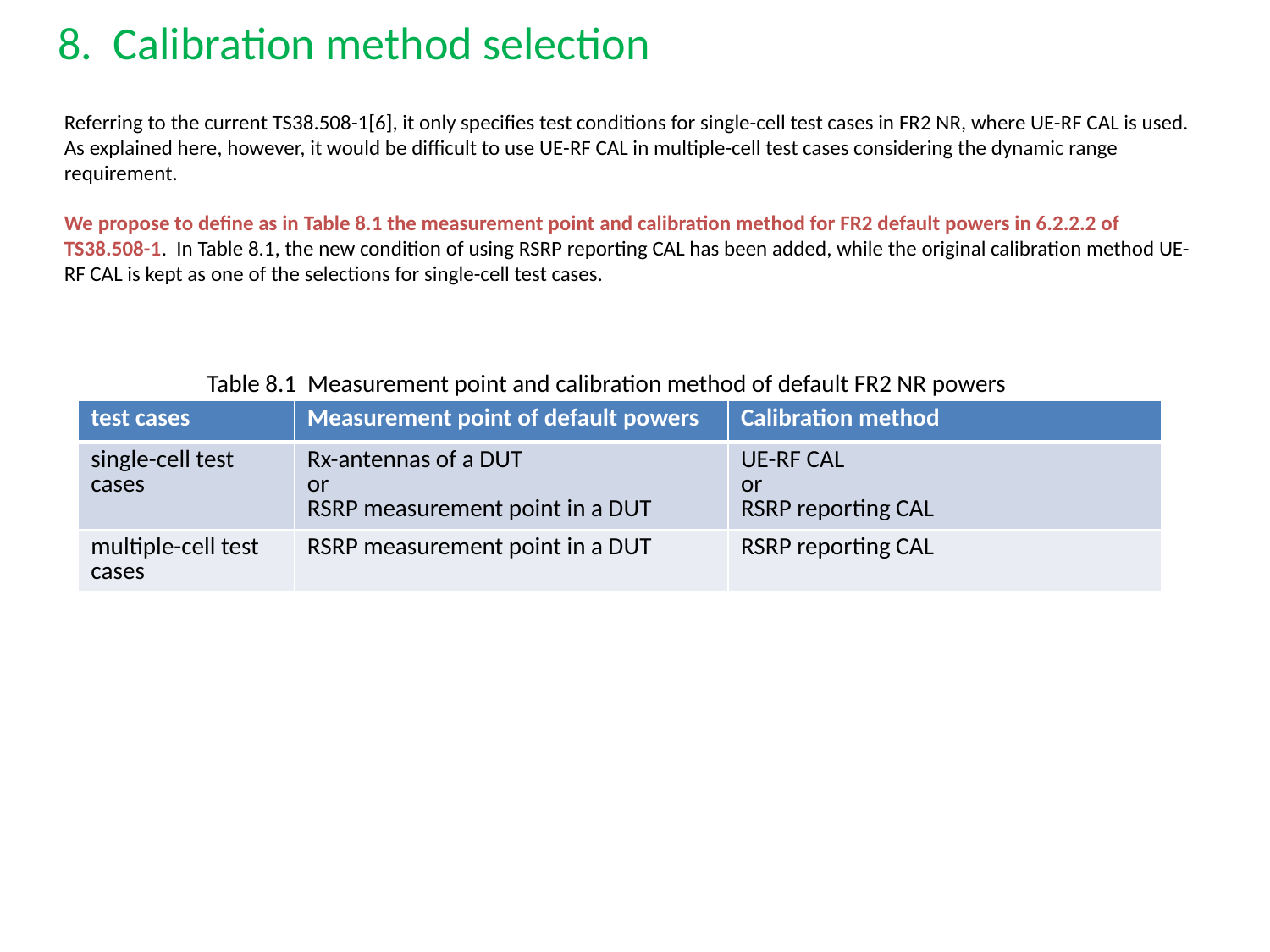

# 8.  Calibration method selection
Referring to the current TS38.508-1[6], it only specifies test conditions for single-cell test cases in FR2 NR, where UE-RF CAL is used.
As explained here, however, it would be difficult to use UE-RF CAL in multiple-cell test cases considering the dynamic range requirement.

We propose to define as in Table 8.1 the measurement point and calibration method for FR2 default powers in 6.2.2.2 of TS38.508-1.  In Table 8.1, the new condition of using RSRP reporting CAL has been added, while the original calibration method UE-RF CAL is kept as one of the selections for single-cell test cases.
Table 8.1  Measurement point and calibration method of default FR2 NR powers
| test cases | Measurement point of default powers | Calibration method |
| --- | --- | --- |
| single-cell test cases | Rx-antennas of a DUT or RSRP measurement point in a DUT | UE-RF CAL or RSRP reporting CAL |
| multiple-cell test cases | RSRP measurement point in a DUT | RSRP reporting CAL |